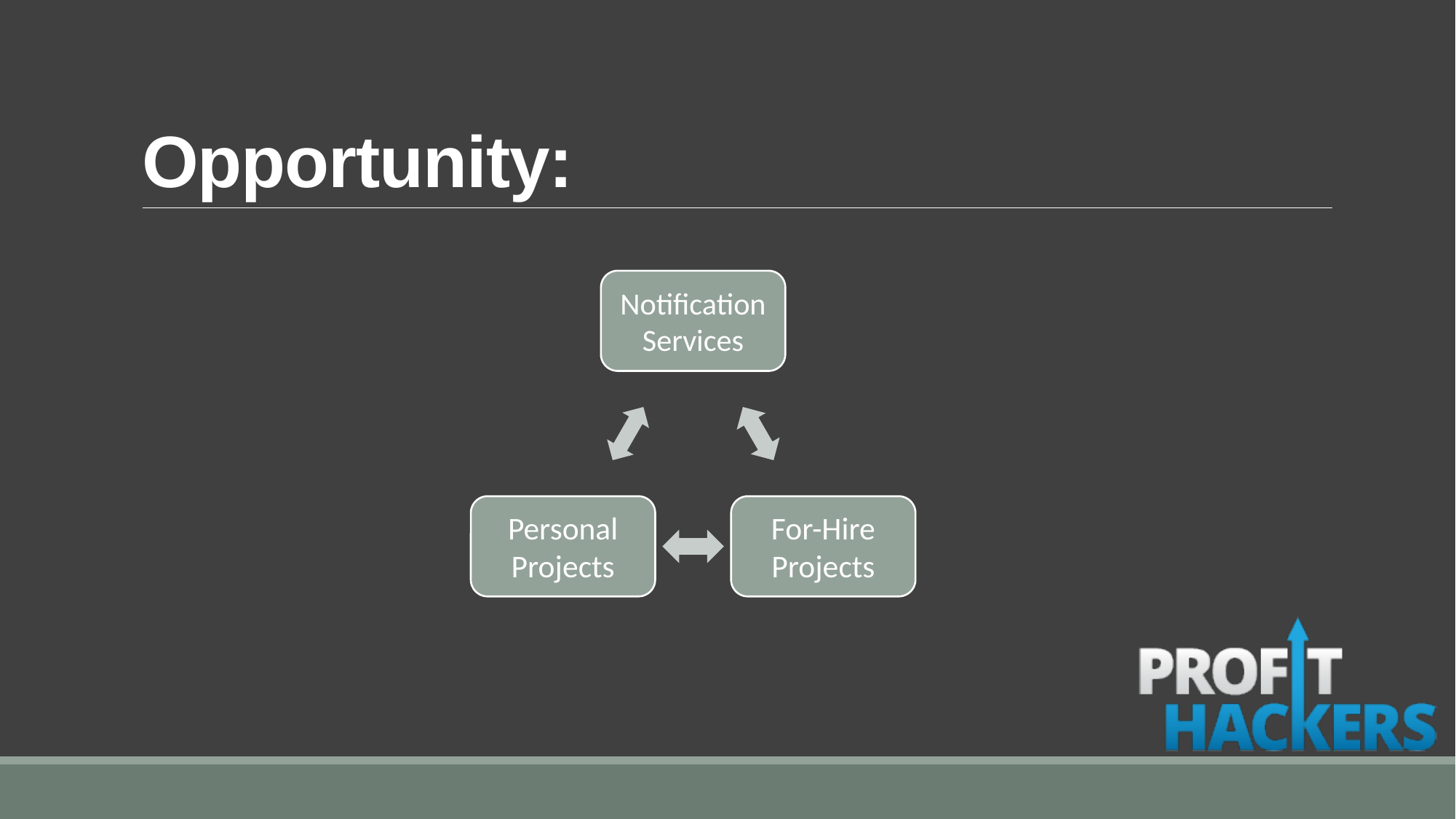

# Opportunity:
Notification
Services
For-Hire
Projects
Personal Projects